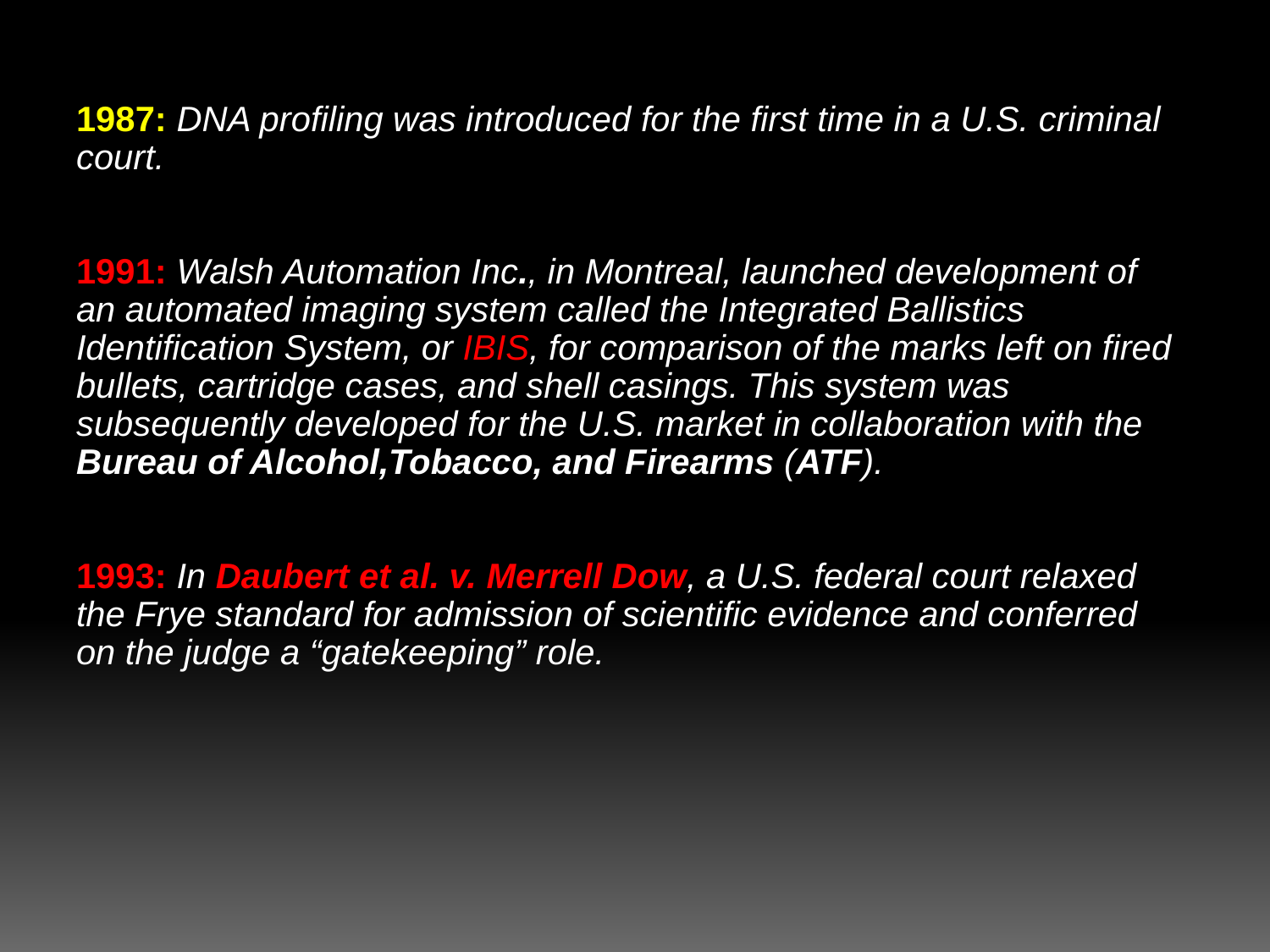

1987: DNA profiling was introduced for the first time in a U.S. criminal court.

1991: Walsh Automation Inc., in Montreal, launched development of an automated imaging system called the Integrated Ballistics Identification System, or IBIS, for comparison of the marks left on fired bullets, cartridge cases, and shell casings. This system was subsequently developed for the U.S. market in collaboration with the Bureau of Alcohol,Tobacco, and Firearms (ATF).

1993: In Daubert et al. v. Merrell Dow, a U.S. federal court relaxed the Frye standard for admission of scientific evidence and conferred on the judge a “gatekeeping” role.